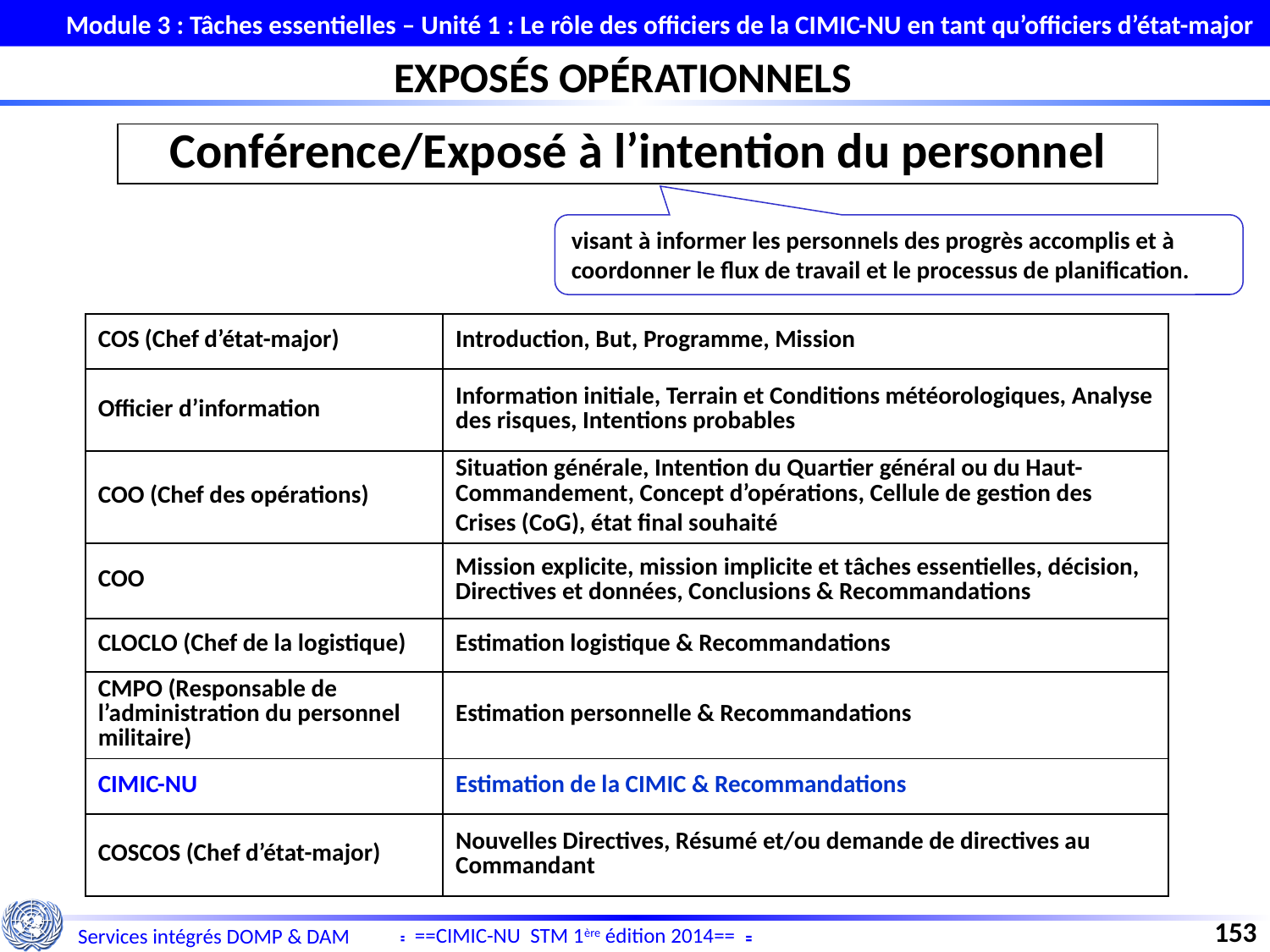

Module 3 : Tâches essentielles – Unité 1 : Le rôle des officiers de la CIMIC-NU en tant qu’officiers d’état-major
EXPOSÉS OPÉRATIONNELS
Conférence/Exposé à l’intention du personnel
visant à informer les personnels des progrès accomplis et à coordonner le flux de travail et le processus de planification.
| COS (Chef d’état-major) | Introduction, But, Programme, Mission |
| --- | --- |
| Officier d’information | Information initiale, Terrain et Conditions météorologiques, Analyse des risques, Intentions probables |
| COO (Chef des opérations) | Situation générale, Intention du Quartier général ou du Haut-Commandement, Concept d’opérations, Cellule de gestion des Crises (CoG), état final souhaité |
| COO | Mission explicite, mission implicite et tâches essentielles, décision, Directives et données, Conclusions & Recommandations |
| CLOCLO (Chef de la logistique) | Estimation logistique & Recommandations |
| CMPO (Responsable de l’administration du personnel militaire) | Estimation personnelle & Recommandations |
| CIMIC-NU | Estimation de la CIMIC & Recommandations |
| COSCOS (Chef d’état-major) | Nouvelles Directives, Résumé et/ou demande de directives au Commandant |
153
==CIMIC-NU  STM 1ère édition 2014==
Services intégrés DOMP & DAM